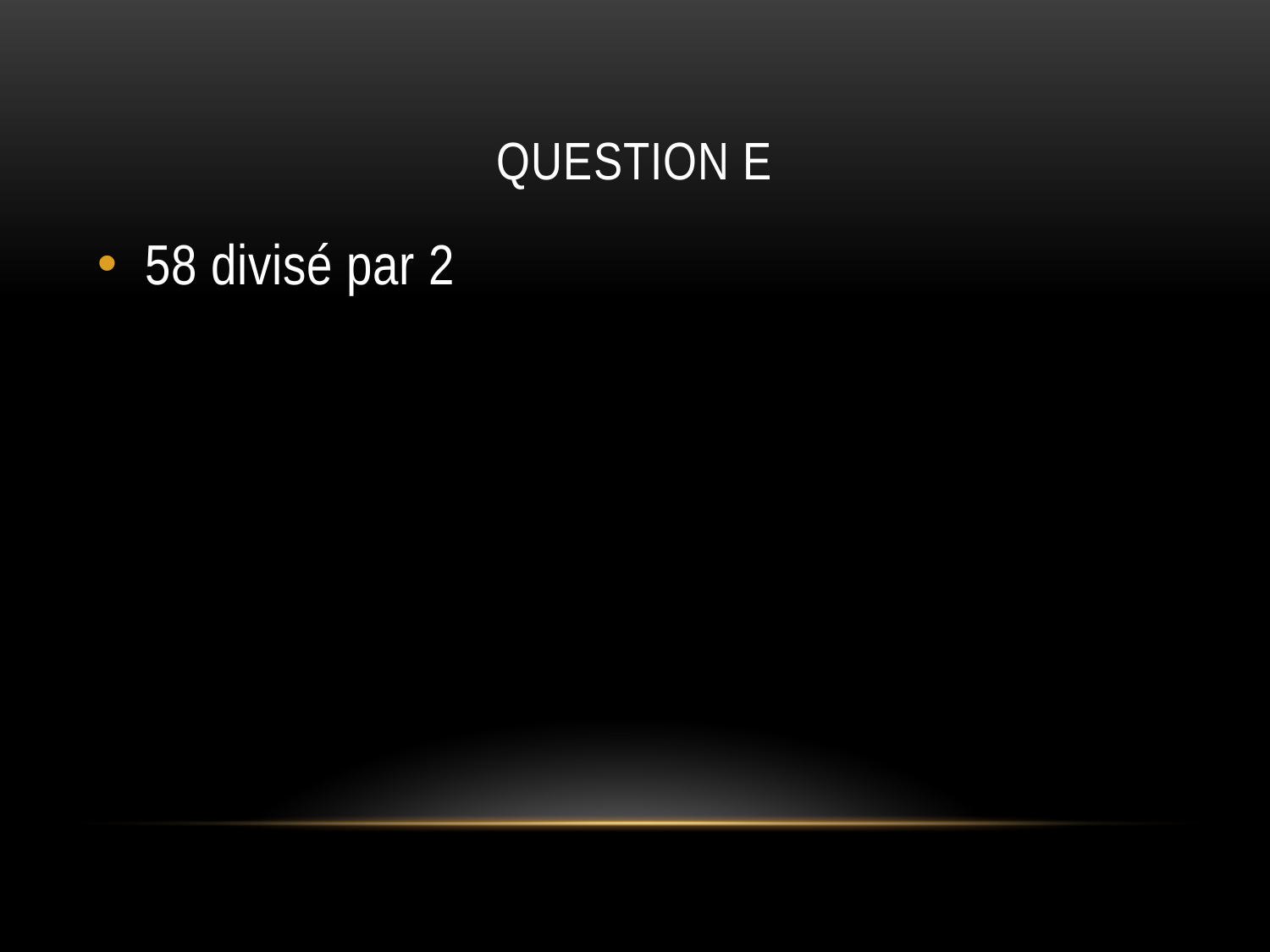

# QUESTION E
58 divisé par 2